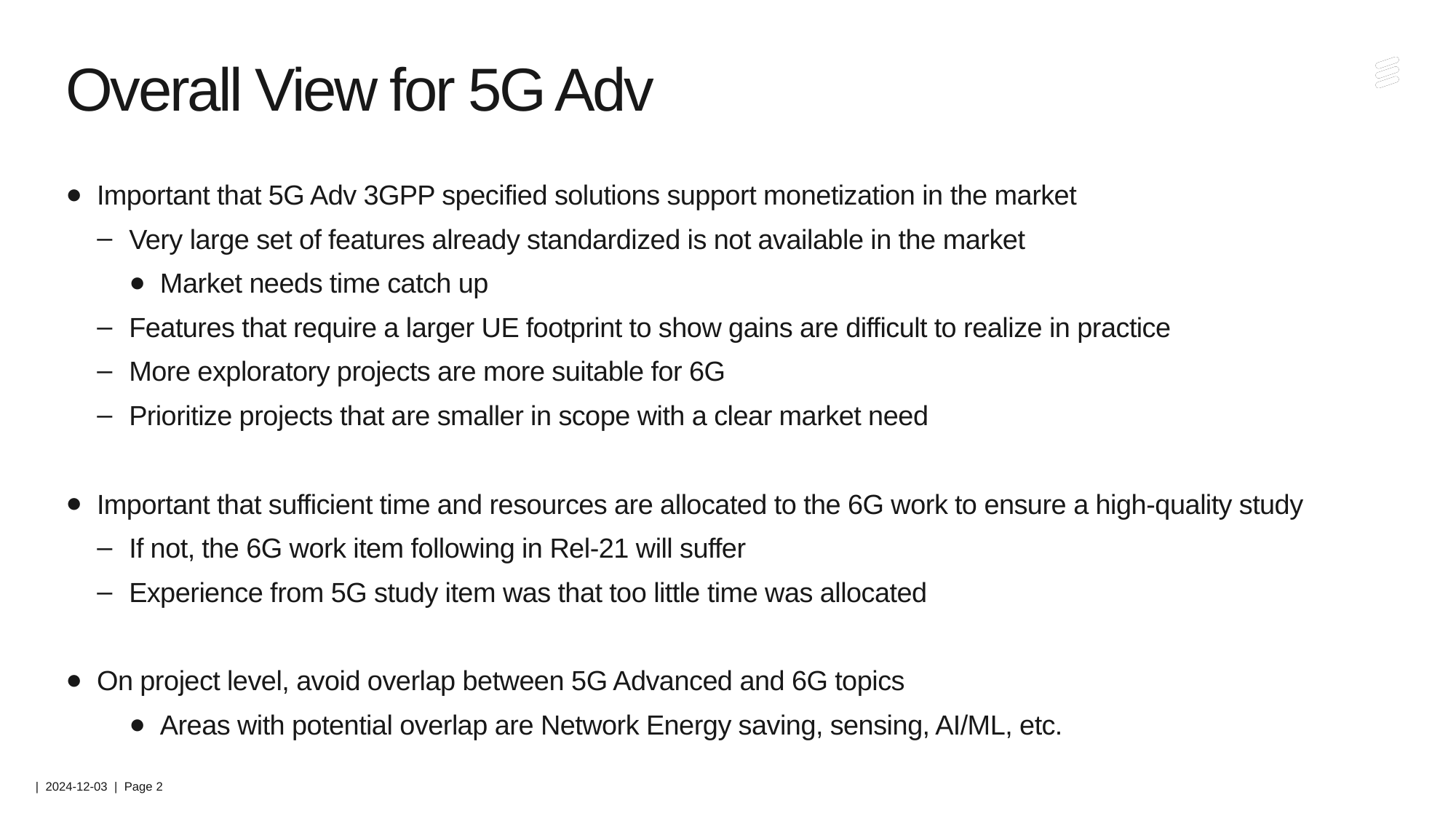

# Overall View for 5G Adv
Important that 5G Adv 3GPP specified solutions support monetization in the market
Very large set of features already standardized is not available in the market
Market needs time catch up
Features that require a larger UE footprint to show gains are difficult to realize in practice
More exploratory projects are more suitable for 6G
Prioritize projects that are smaller in scope with a clear market need

Important that sufficient time and resources are allocated to the 6G work to ensure a high-quality study
If not, the 6G work item following in Rel-21 will suffer
Experience from 5G study item was that too little time was allocated

On project level, avoid overlap between 5G Advanced and 6G topics
Areas with potential overlap are Network Energy saving, sensing, AI/ML, etc.